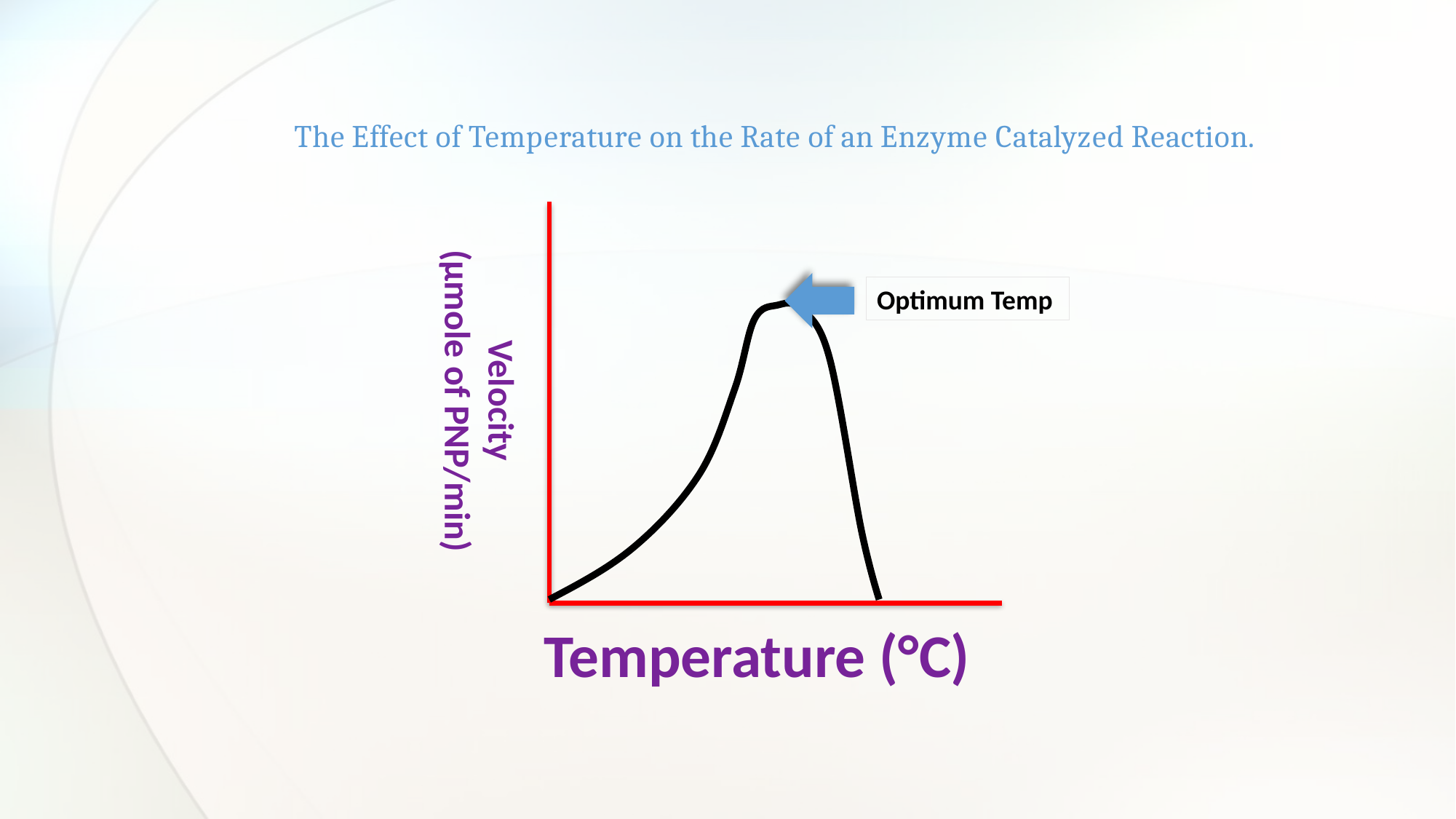

# The Effect of Temperature on the Rate of an Enzyme Catalyzed Reaction.
Velocity
(µmole of PNP/min)
Temperature (°C)

Optimum Temp